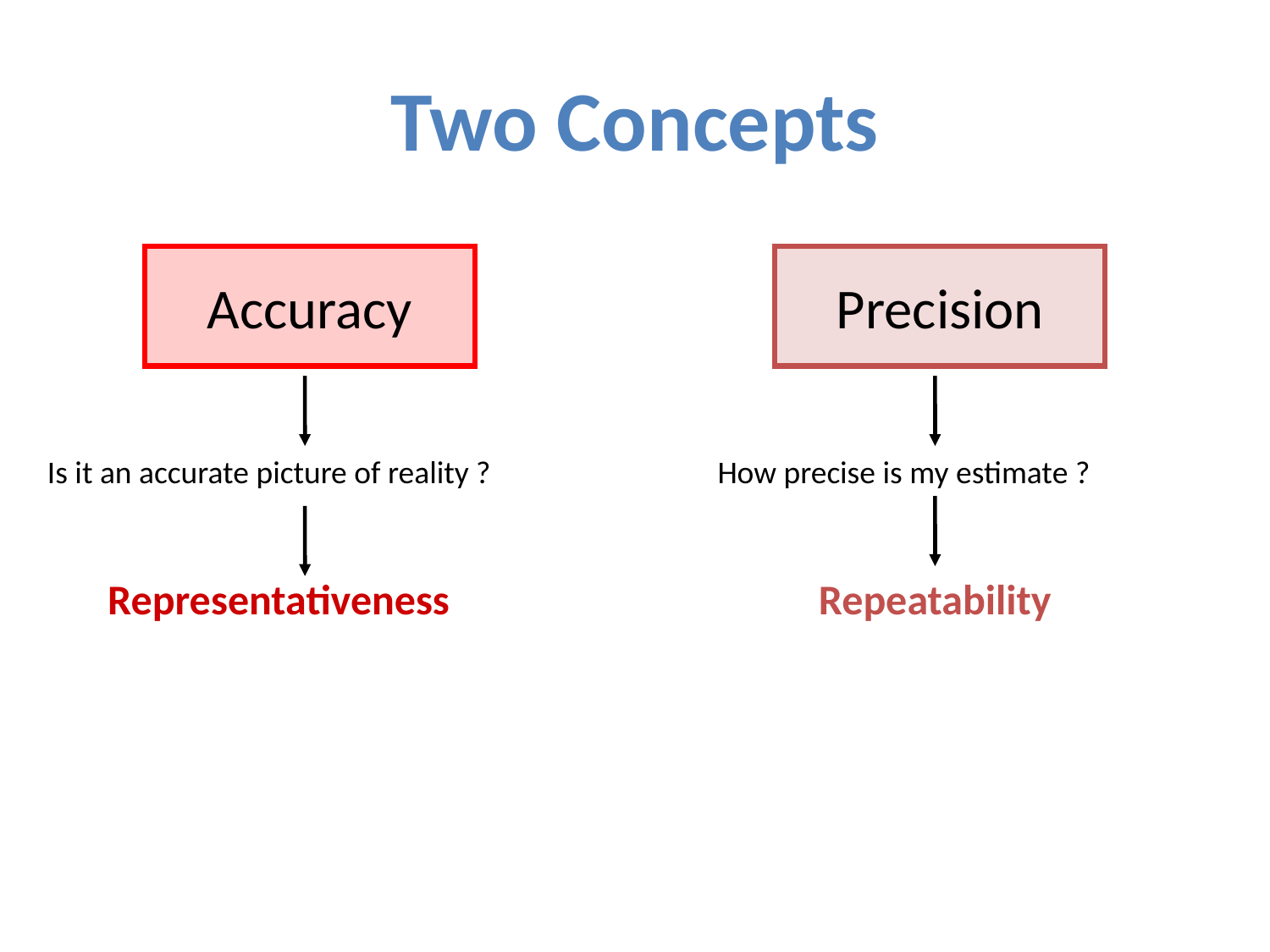

Two Concepts
Accuracy
Precision

Is it an accurate picture of reality ?
How precise is my estimate ?

Representativeness
Repeatability